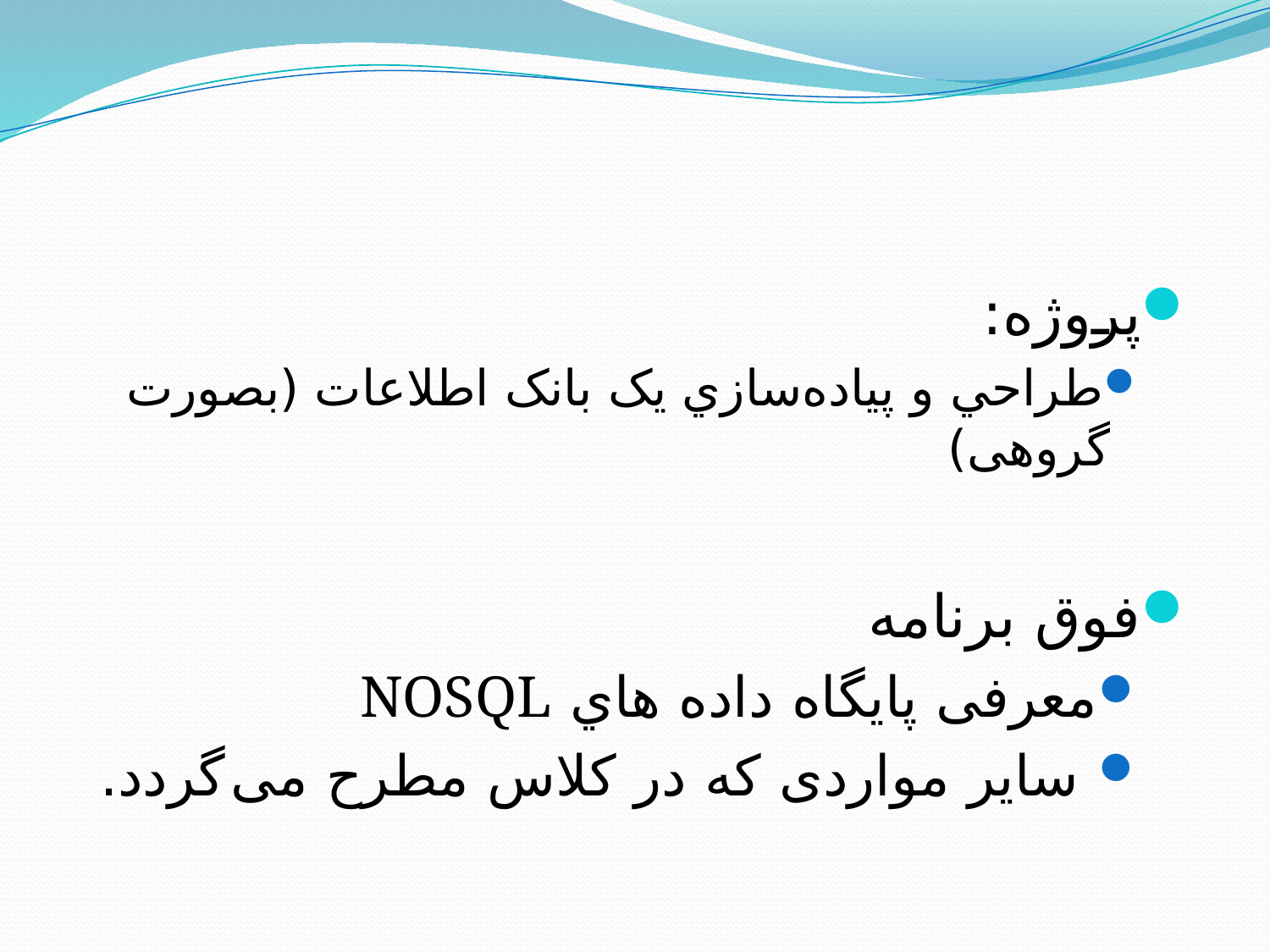

#
پروژه:
طراحي و پياده‌سازي يک بانک اطلاعات (بصورت گروهی)

فوق برنامه
معرفی پايگاه داده هاي NOSQL
 سایر مواردی که در کلاس مطرح می گردد.